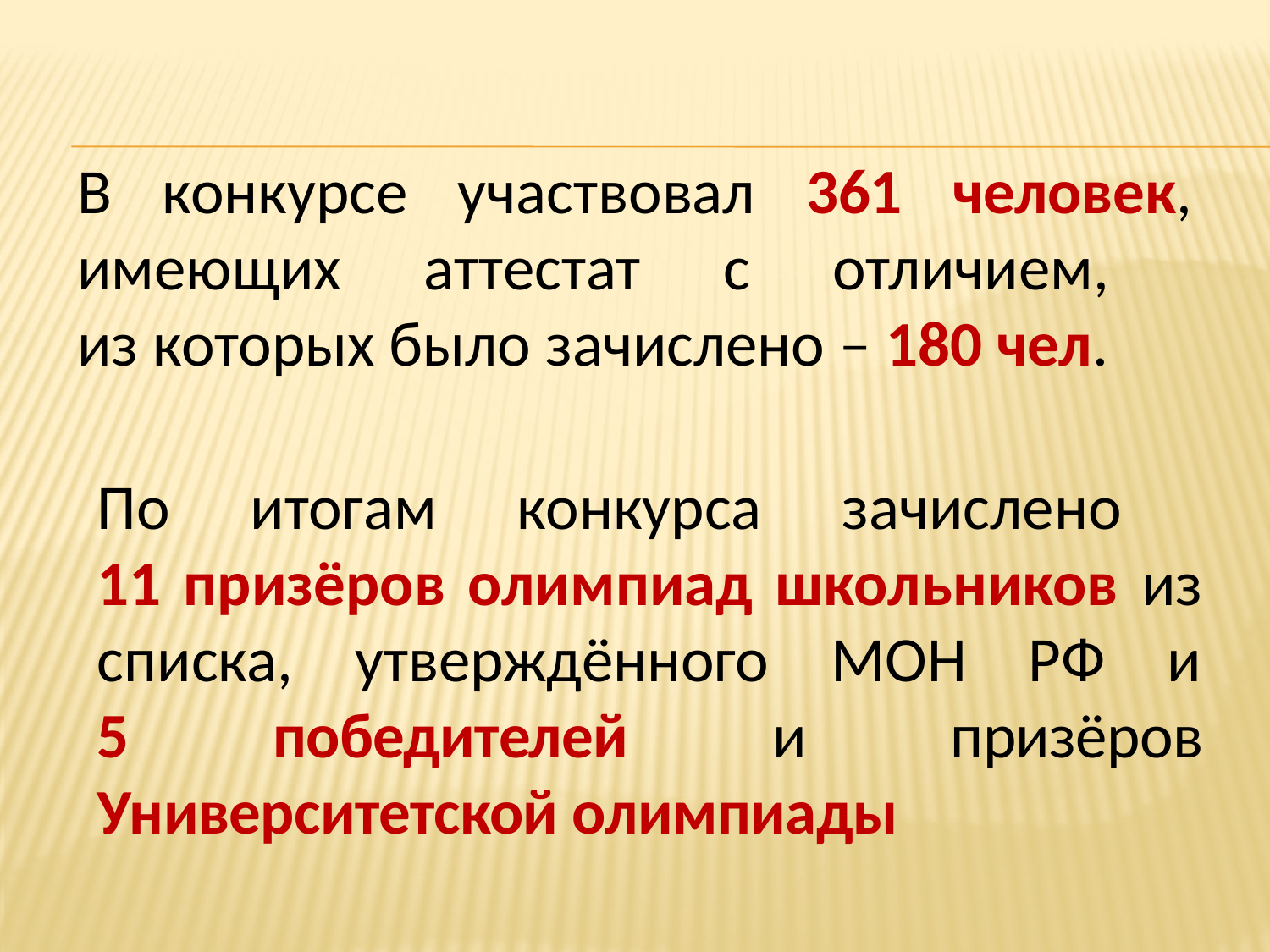

В конкурсе участвовал 361 человек, имеющих аттестат с отличием,
из которых было зачислено – 180 чел.

По итогам конкурса зачислено
11 призёров олимпиад школьников из списка, утверждённого МОН РФ и
5 победителей и призёров Университетской олимпиады